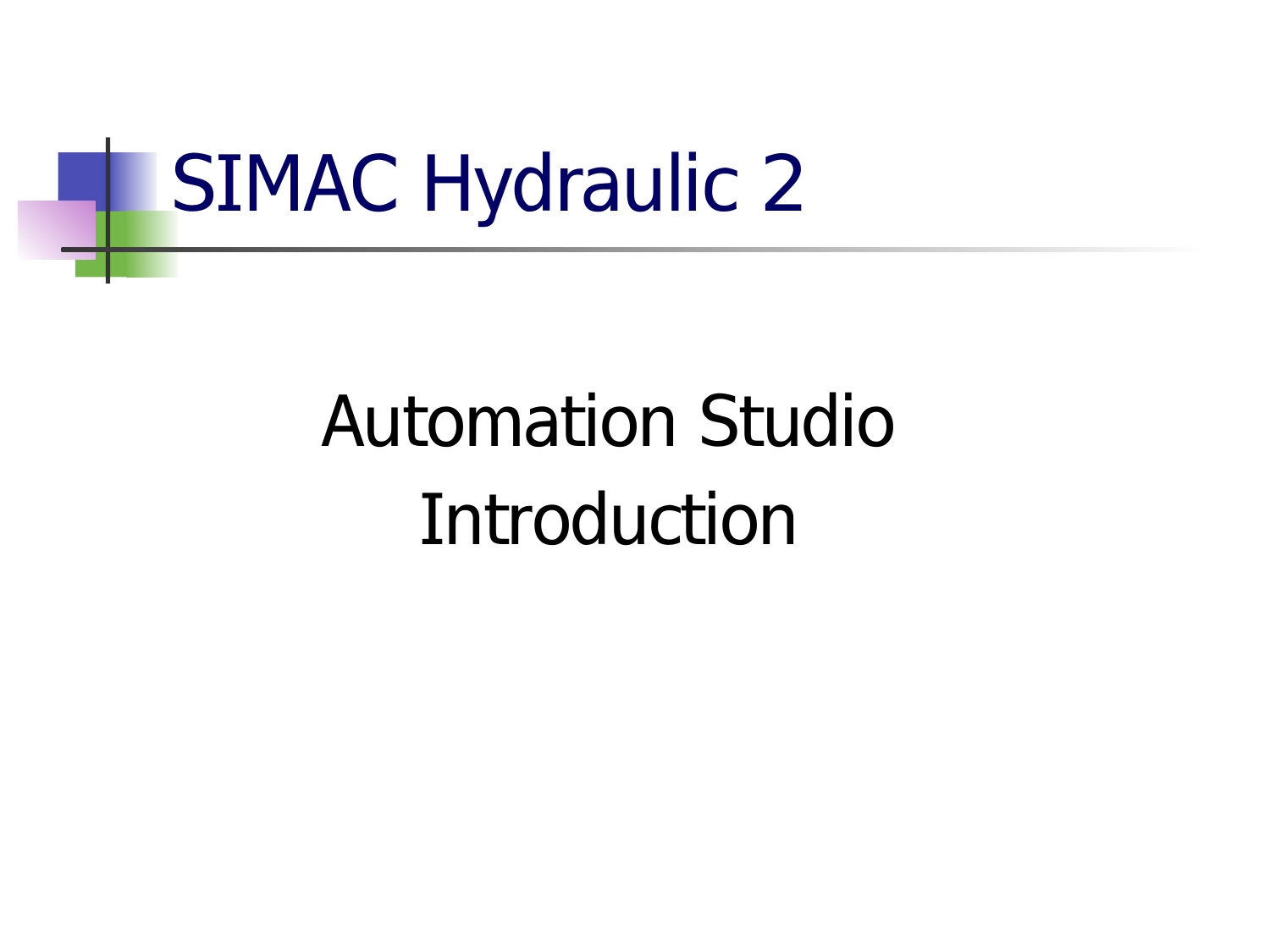

# SIMAC Hydraulic 2

Automation Studio
Introduction